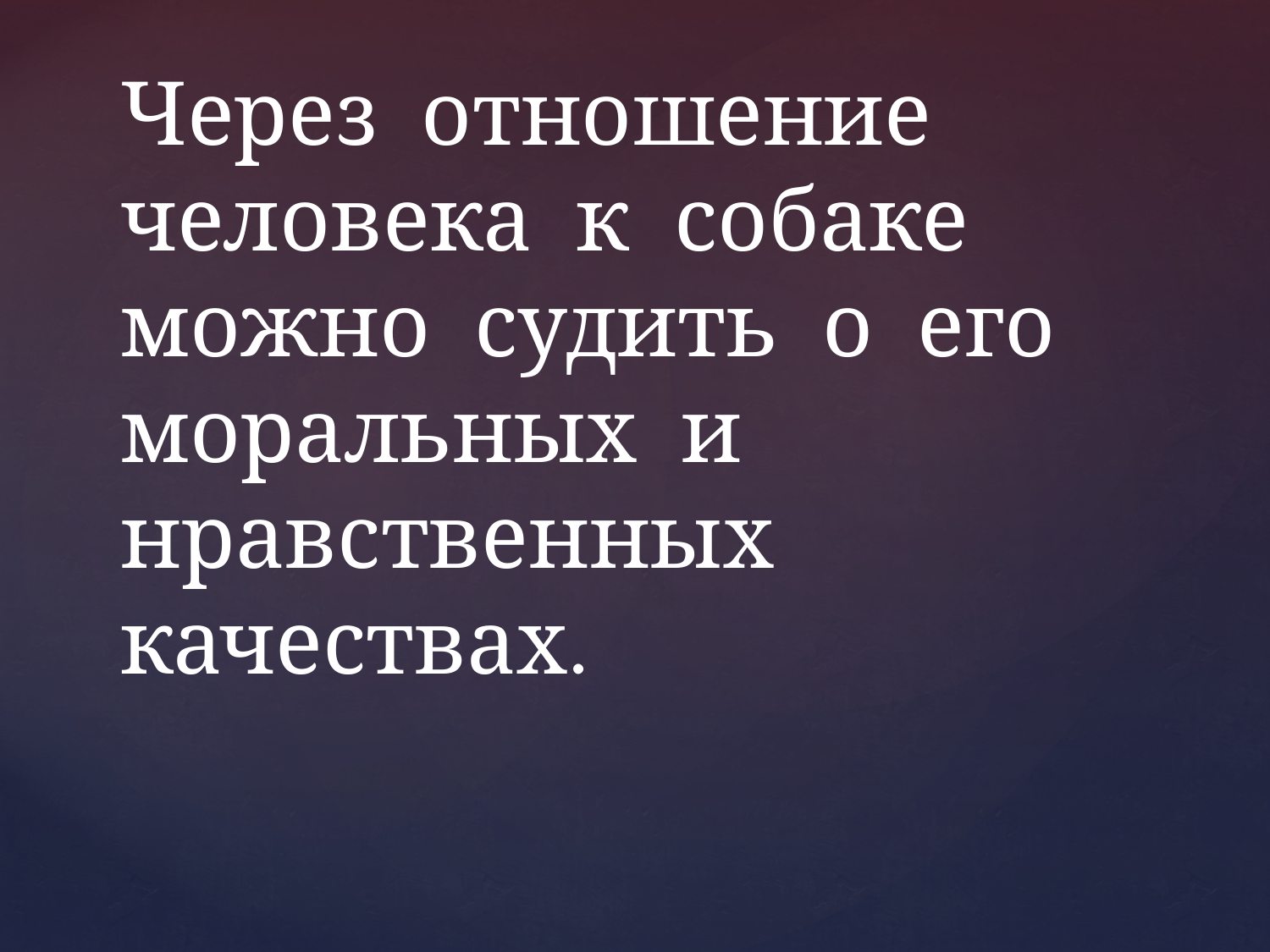

# Через  отношение человека  к  собаке можно  судить  о  его моральных  и нравственных  качествах.